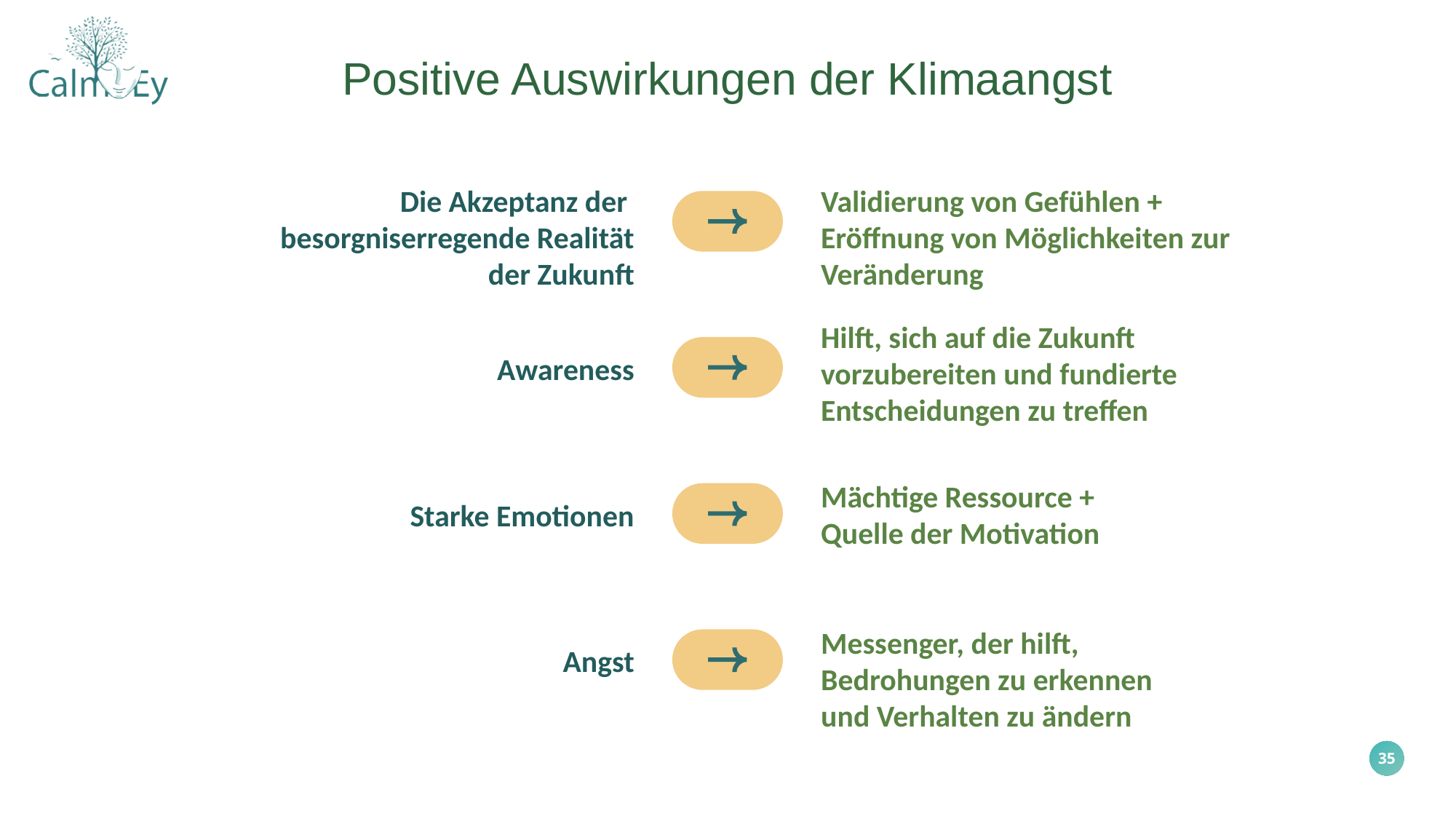

Positive Auswirkungen der Klimaangst
Die Akzeptanz der
besorgniserregende Realität der Zukunft
Validierung von Gefühlen +
Eröffnung von Möglichkeiten zur Veränderung

Hilft, sich auf die Zukunft vorzubereiten und fundierte Entscheidungen zu treffen

Awareness

Mächtige Ressource +
Quelle der Motivation

Starke Emotionen

Messenger, der hilft, Bedrohungen zu erkennen und Verhalten zu ändern

Angst